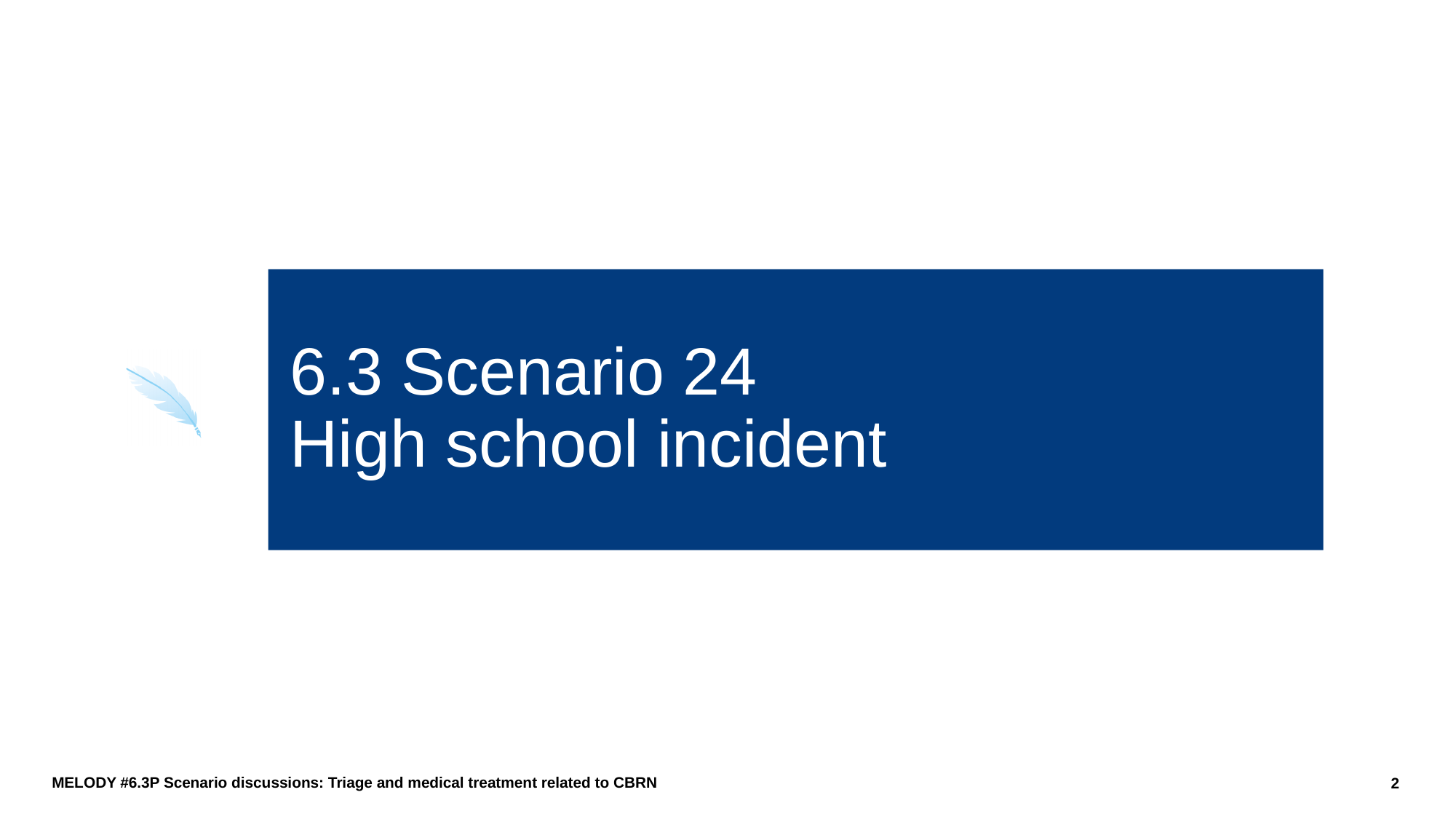

# 6.3 Scenario 24 High school incident
MELODY #6.3P Scenario discussions: Triage and medical treatment related to CBRN
2